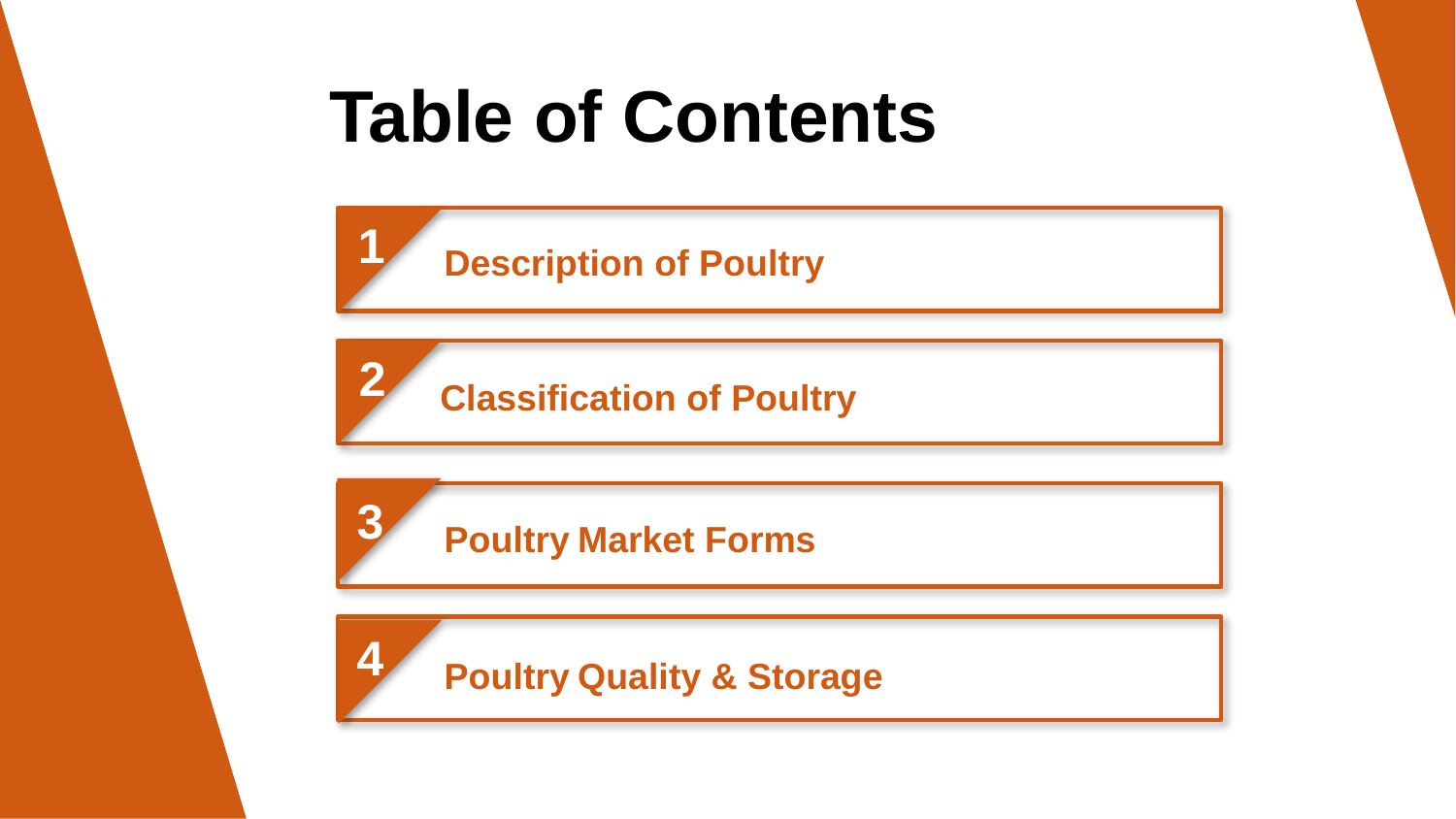

Table of Contents

1

Description of Poultry

2
Classification of Poultry

3

Poultry Market Forms

4
Poultry Quality & Storage